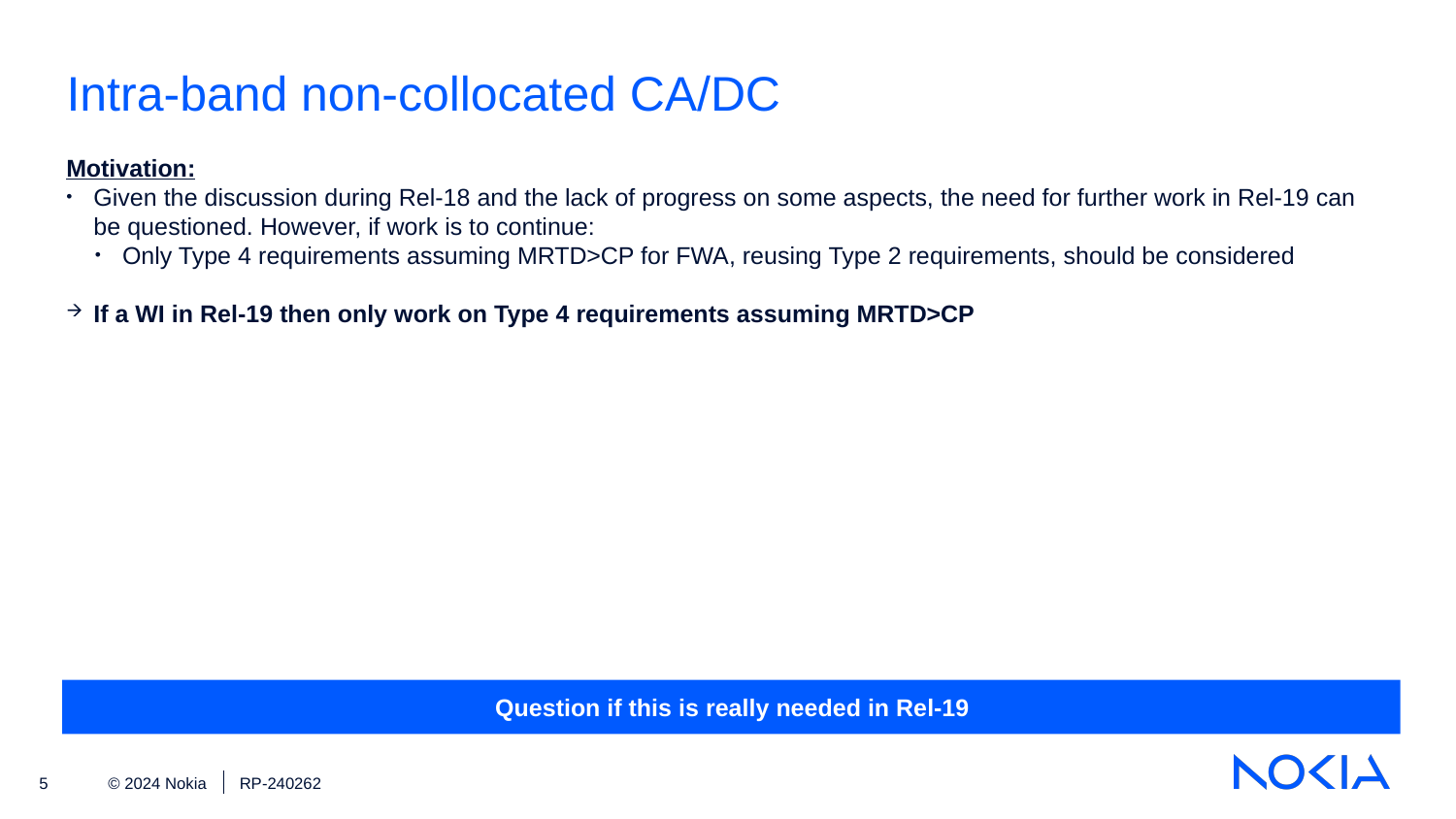

Intra-band non-collocated CA/DC
Motivation:
Given the discussion during Rel-18 and the lack of progress on some aspects, the need for further work in Rel-19 can be questioned. However, if work is to continue:
Only Type 4 requirements assuming MRTD>CP for FWA, reusing Type 2 requirements, should be considered
If a WI in Rel-19 then only work on Type 4 requirements assuming MRTD>CP

Question if this is really needed in Rel-19
RP-240262